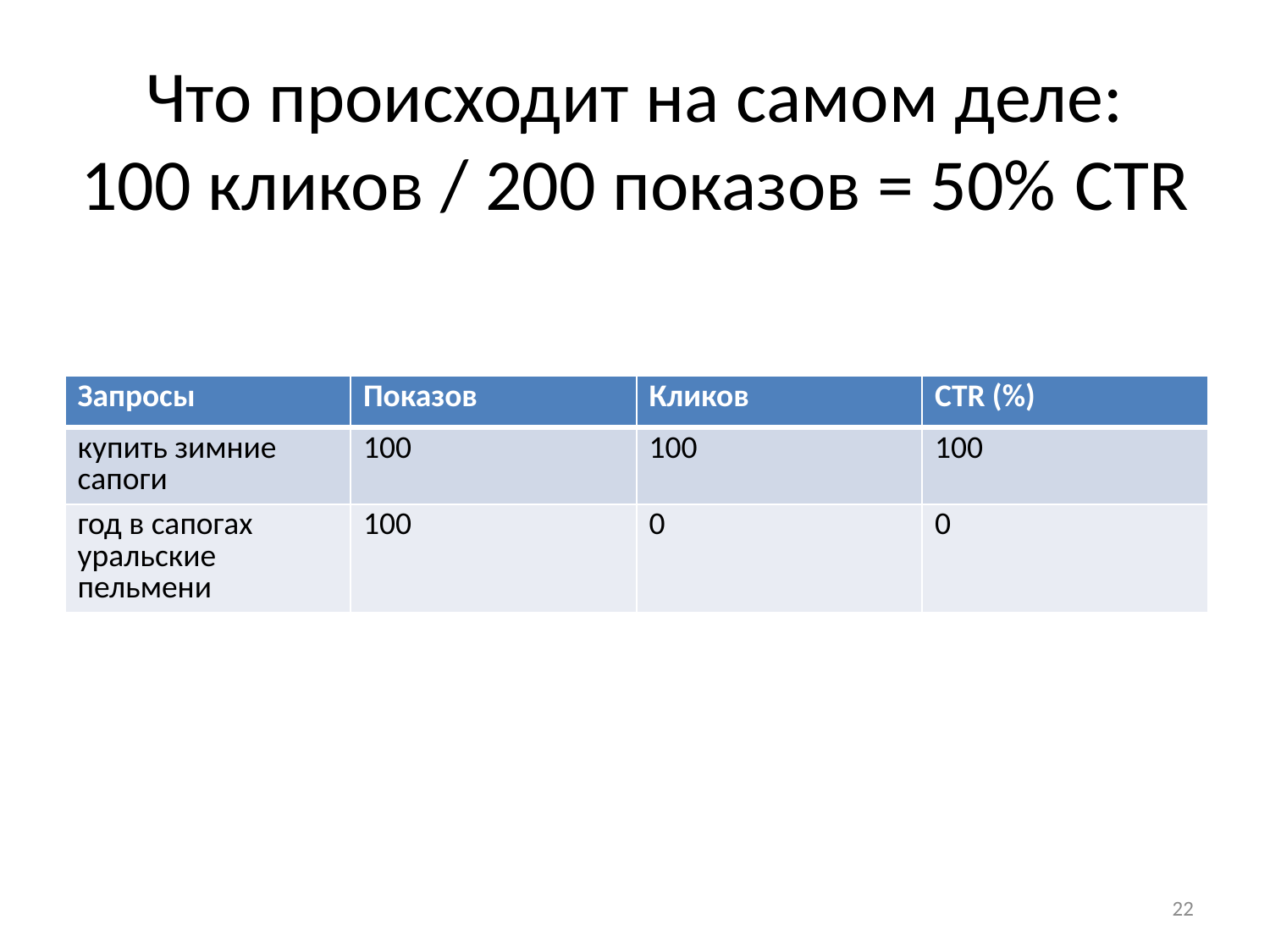

# Что происходит на самом деле: 100 кликов / 200 показов = 50% CTR
| Запросы | Показов | Кликов | CTR (%) |
| --- | --- | --- | --- |
| купить зимние сапоги | 100 | 100 | 100 |
| год в сапогах уральские пельмени | 100 | 0 | 0 |
22